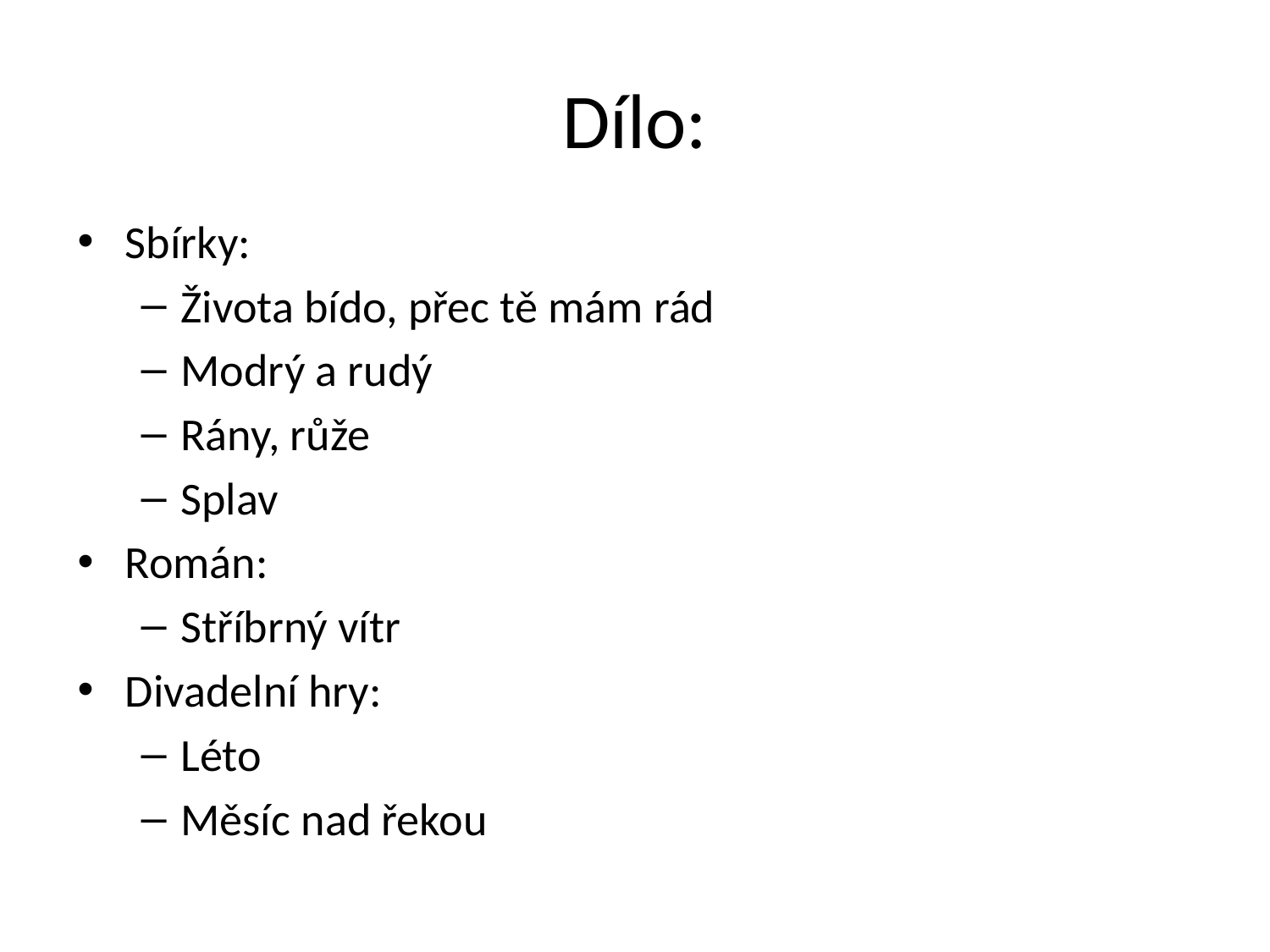

# Dílo:
Sbírky:
Života bído, přec tě mám rád
Modrý a rudý
Rány, růže
Splav
Román:
Stříbrný vítr
Divadelní hry:
Léto
Měsíc nad řekou